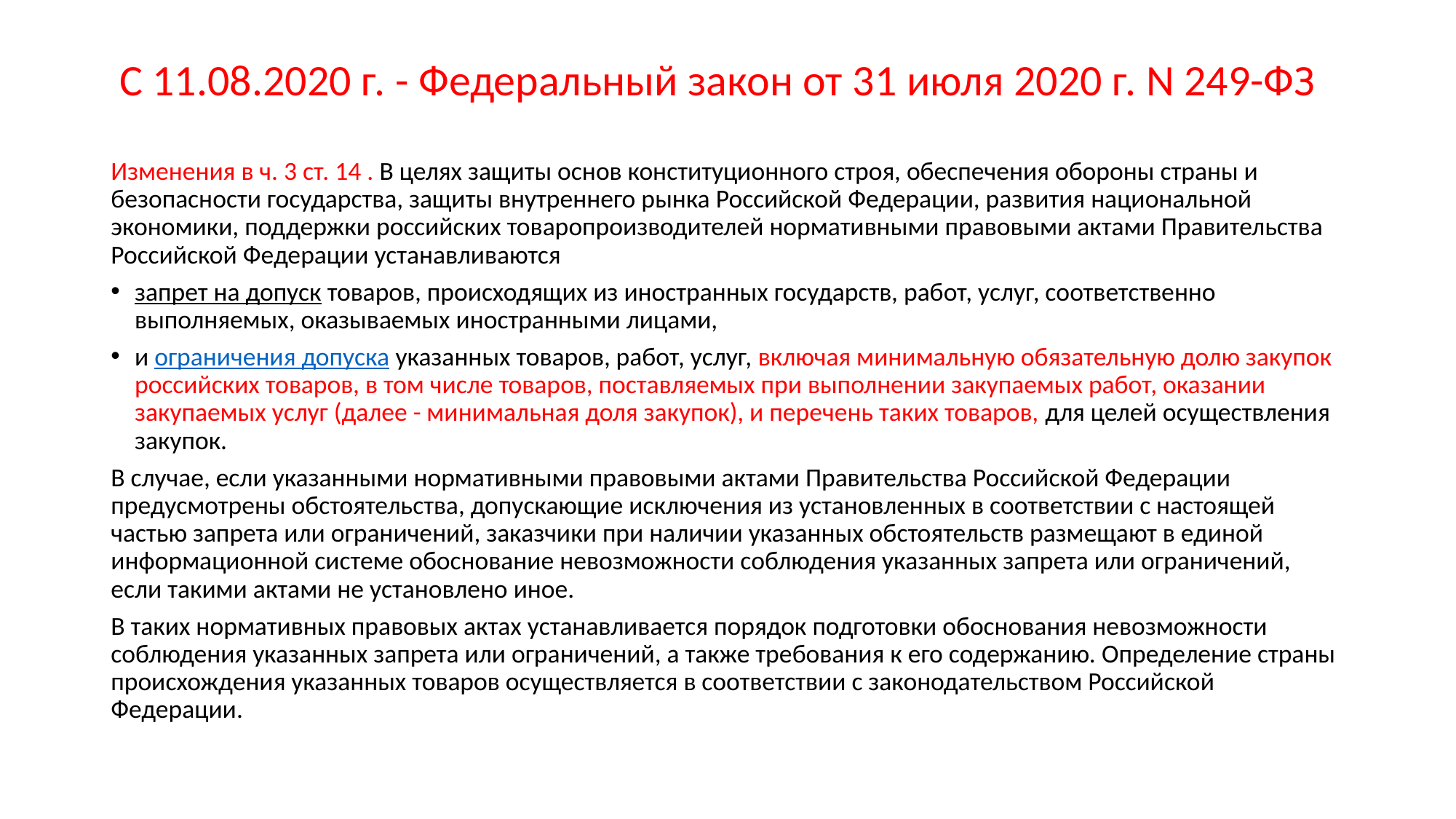

# С 11.08.2020 г. - Федеральный закон от 31 июля 2020 г. N 249-ФЗ
Изменения в ч. 3 ст. 14 . В целях защиты основ конституционного строя, обеспечения обороны страны и безопасности государства, защиты внутреннего рынка Российской Федерации, развития национальной экономики, поддержки российских товаропроизводителей нормативными правовыми актами Правительства Российской Федерации устанавливаются
запрет на допуск товаров, происходящих из иностранных государств, работ, услуг, соответственно выполняемых, оказываемых иностранными лицами,
и ограничения допуска указанных товаров, работ, услуг, включая минимальную обязательную долю закупок российских товаров, в том числе товаров, поставляемых при выполнении закупаемых работ, оказании закупаемых услуг (далее - минимальная доля закупок), и перечень таких товаров, для целей осуществления закупок.
В случае, если указанными нормативными правовыми актами Правительства Российской Федерации предусмотрены обстоятельства, допускающие исключения из установленных в соответствии с настоящей частью запрета или ограничений, заказчики при наличии указанных обстоятельств размещают в единой информационной системе обоснование невозможности соблюдения указанных запрета или ограничений, если такими актами не установлено иное.
В таких нормативных правовых актах устанавливается порядок подготовки обоснования невозможности соблюдения указанных запрета или ограничений, а также требования к его содержанию. Определение страны происхождения указанных товаров осуществляется в соответствии с законодательством Российской Федерации.